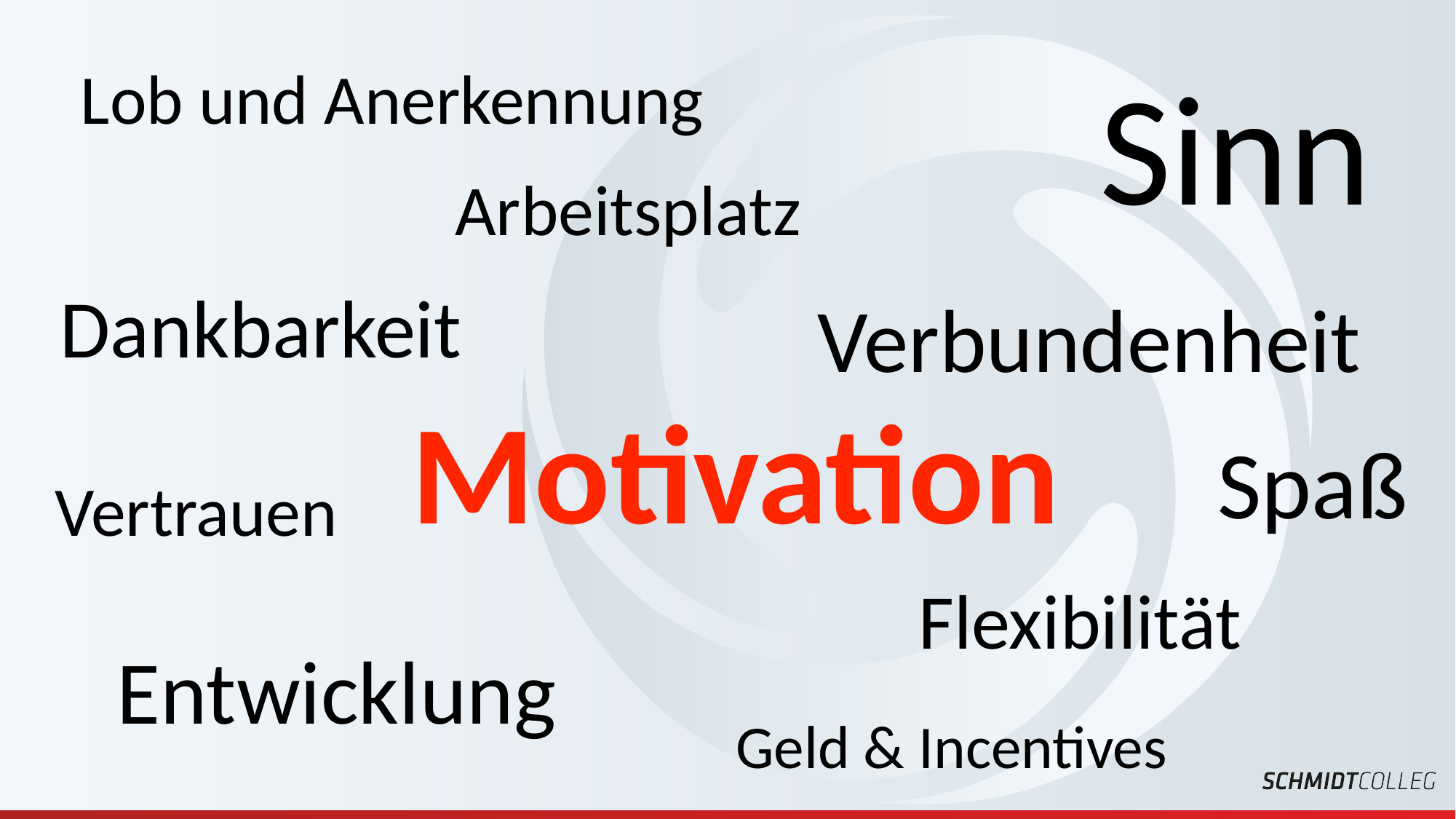

Sinn
Lob und Anerkennung
Arbeitsplatz
Dankbarkeit
Verbundenheit
Motivation
Spaß
Vertrauen
Flexibilität
Entwicklung
Geld & Incentives